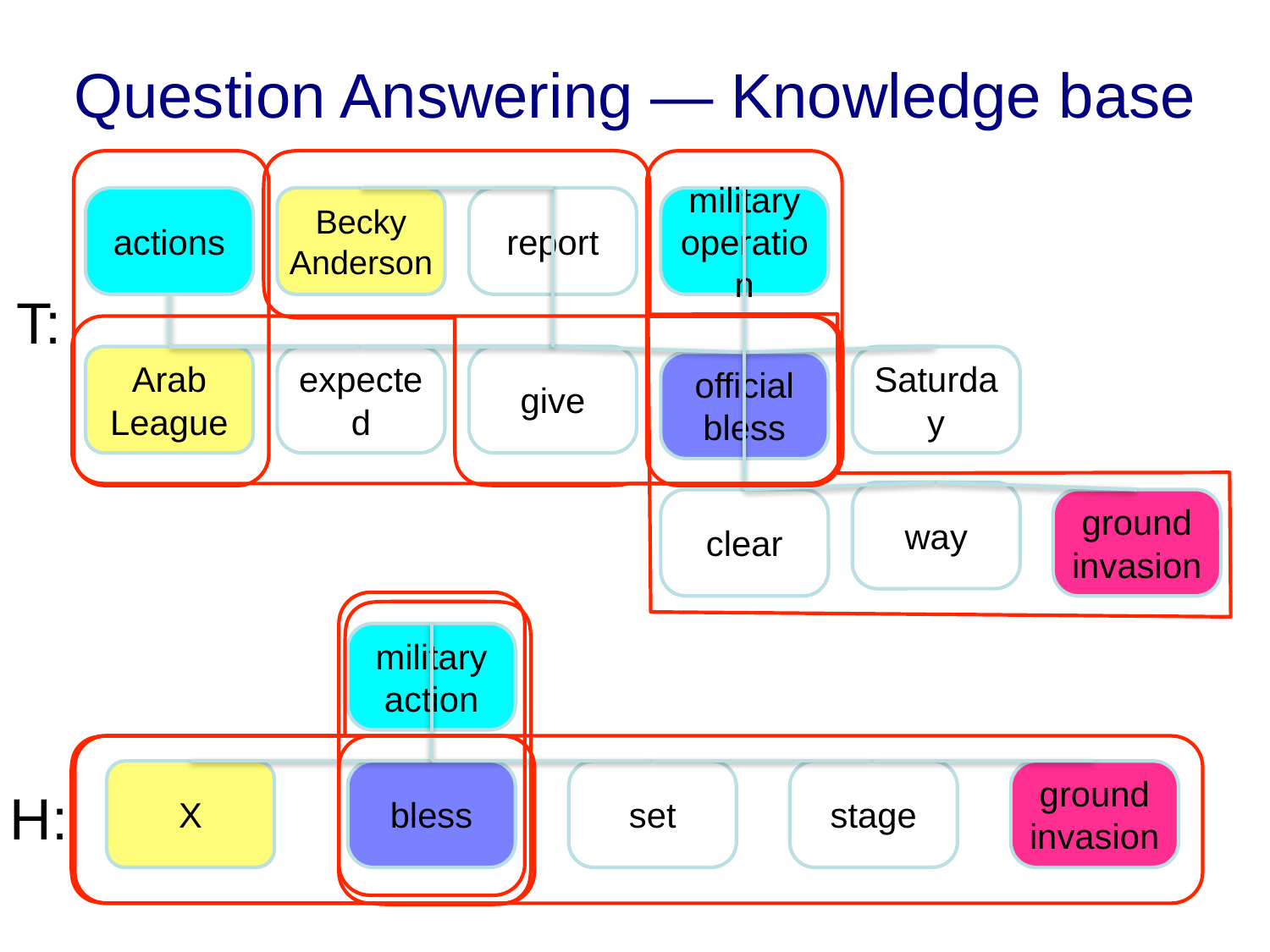

# Question Answering — Knowledge base

actions
Becky Anderson
report
military operation
T:

Arab League
expected
give
Saturday
official bless
way
clear
ground invasion
military action
X
bless
set
stage
ground invasion
H:
69